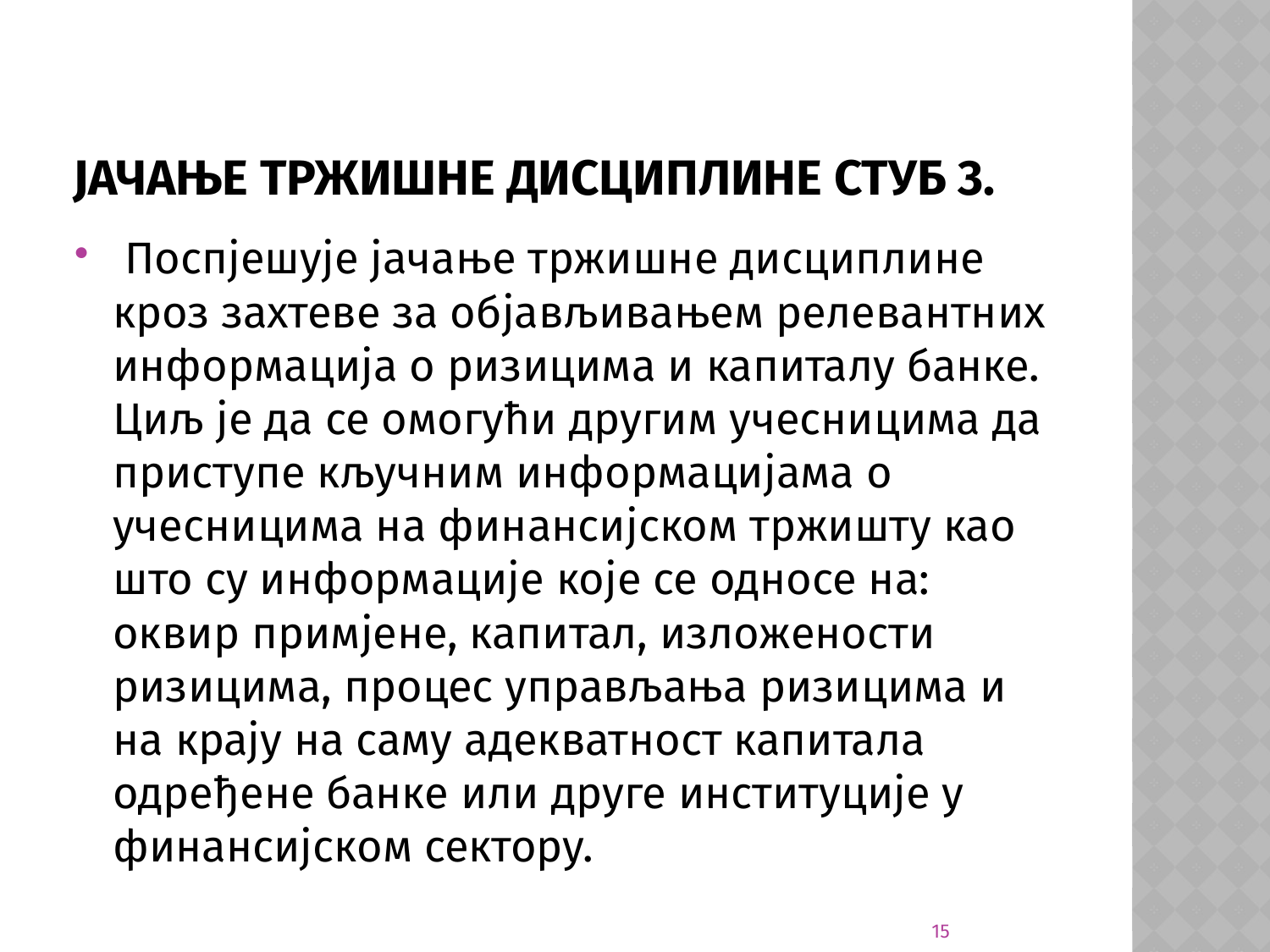

# Јачање тржишне дисциплине стуб 3.
 Поспјешује јачање тржишне дисциплине кроз захтеве за објављивањем релевантних информација о ризицима и капиталу банке. Циљ је да се омогући другим учесницима да приступе кључним информацијама о учесницима на финансијском тржишту као што су информације које се односе на: оквир примјене, капитал, изложености ризицима, процес управљања ризицима и на крају на саму адекватност капитала одређене банке или друге институције у финансијском сектору.
15